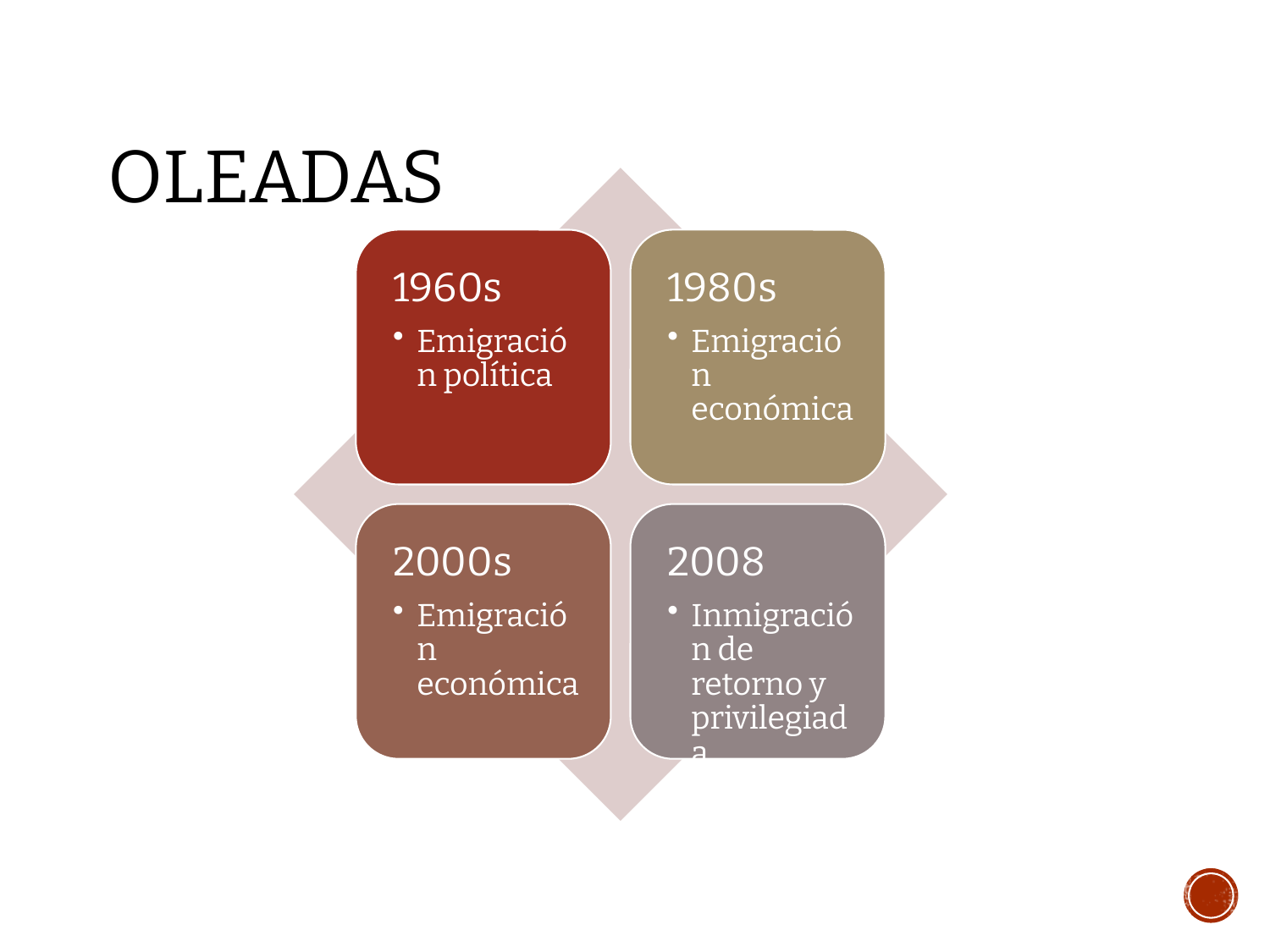

# oleadas
1960s
Emigración política
1980s
Emigración económica
2000s
Emigración económica
2008
Inmigración de retorno y privilegiada